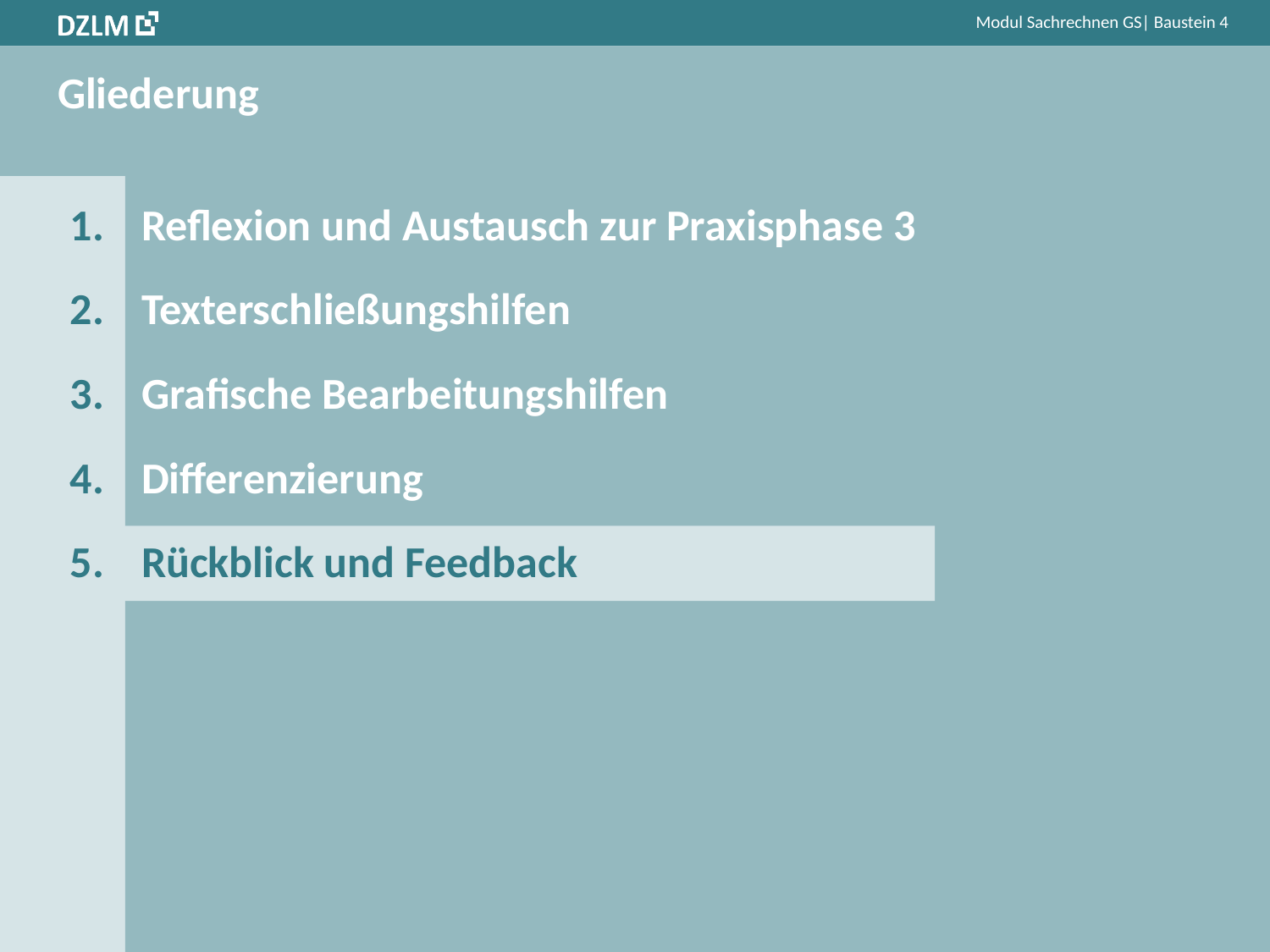

# Gliederung

Reflexion und Austausch zur Praxisphase 3
Texterschließungshilfen
Grafische Bearbeitungshilfen
Differenzierung
Rückblick und Feedback